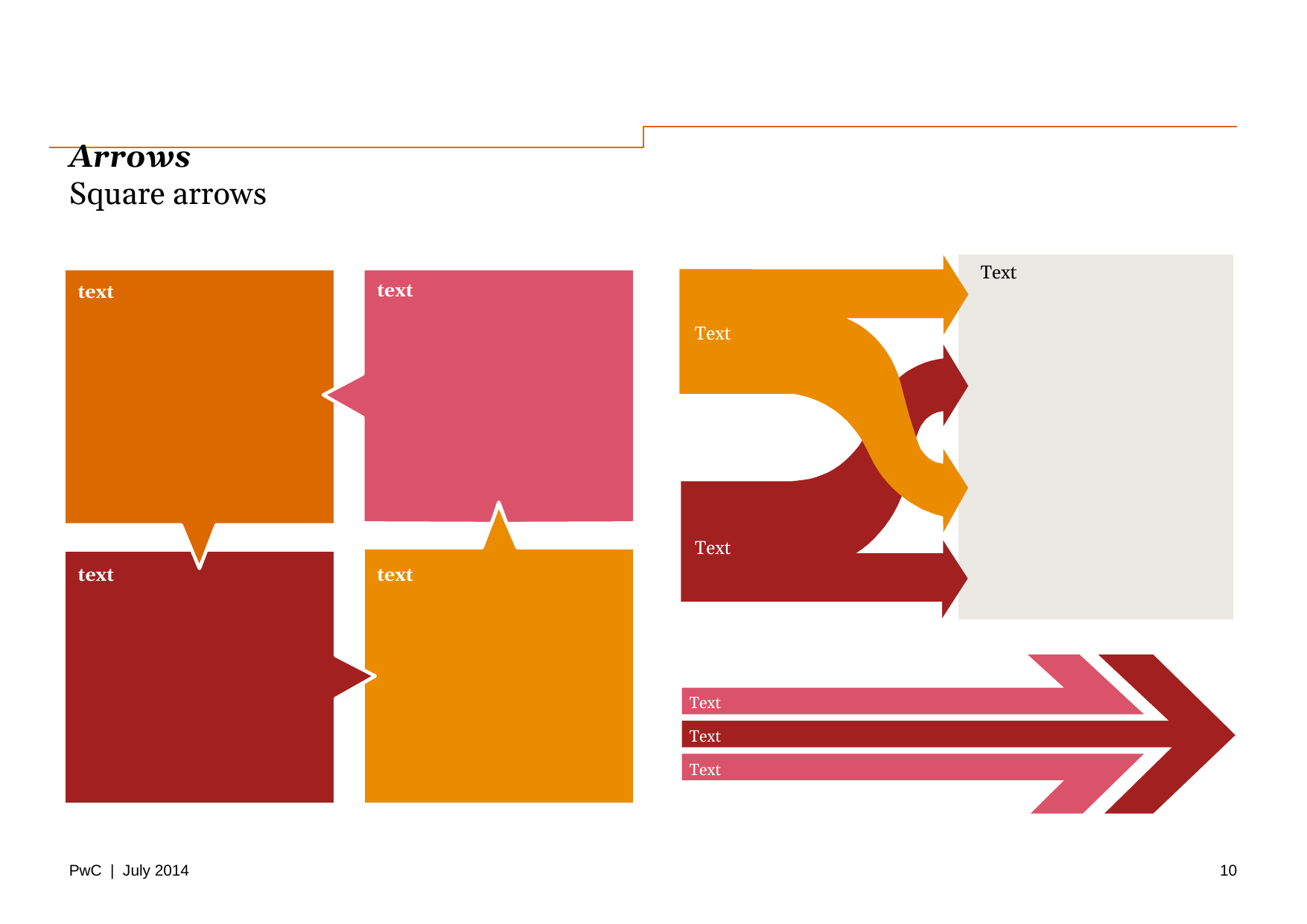

# Arrows Square arrows

Text

Text
Text

text
text

text
text

Text
Text

Text
10